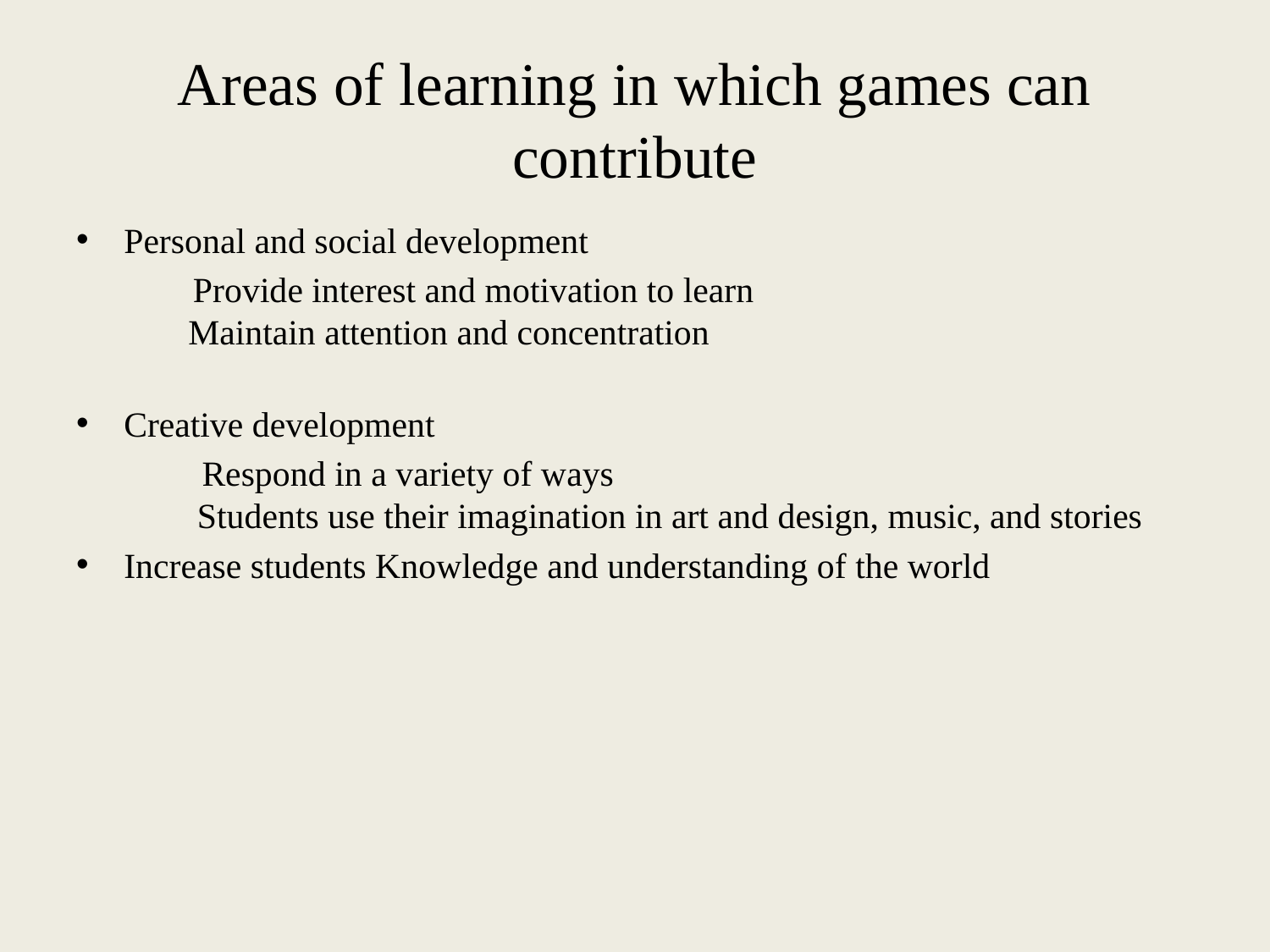

# Areas of learning in which games can contribute
Personal and social development
      Provide interest and motivation to learn
 Maintain attention and concentration
Creative development
       Respond in a variety of ways
  Students use their imagination in art and design, music, and stories
Increase students Knowledge and understanding of the world